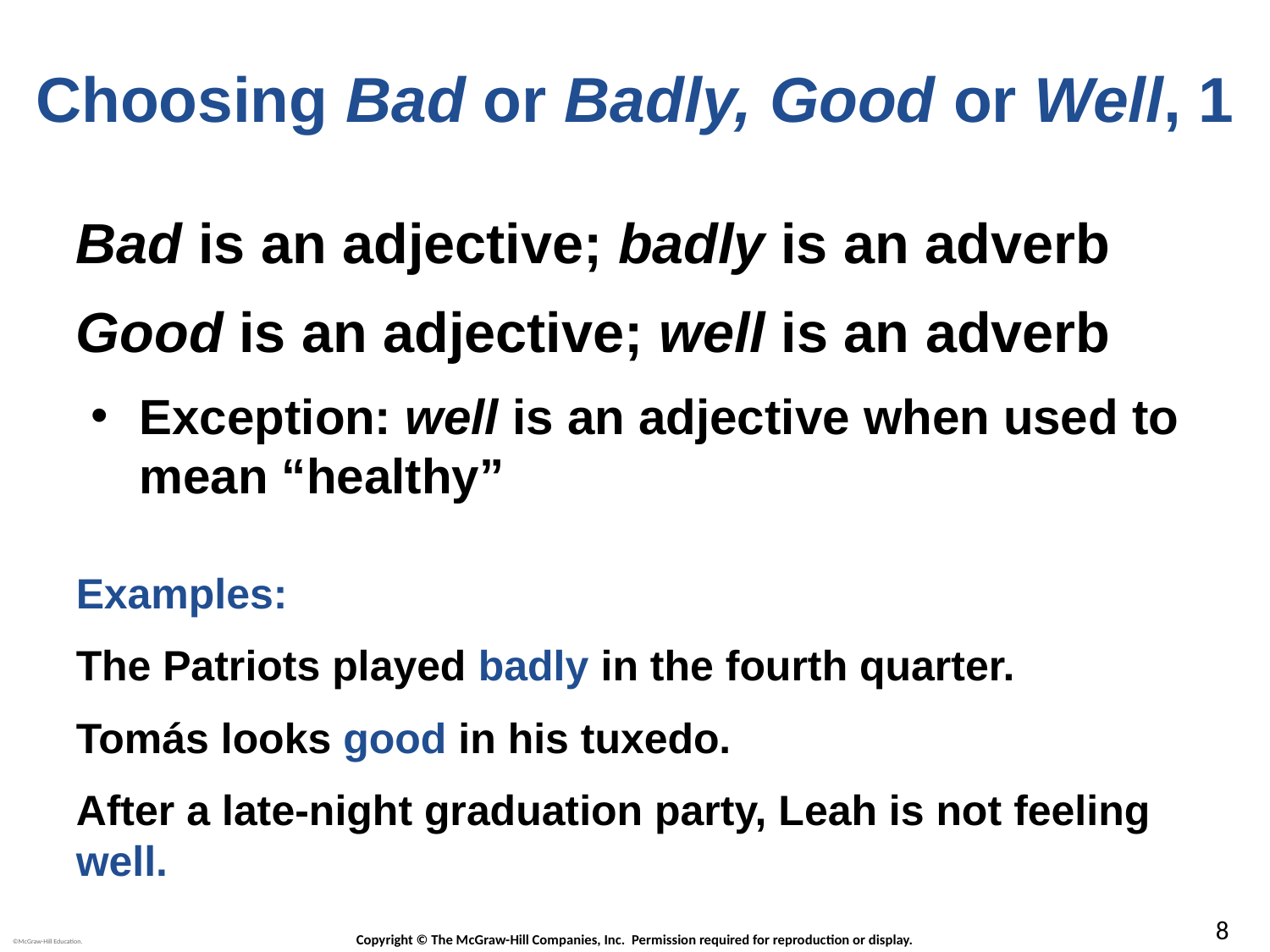

# Choosing Bad or Badly, Good or Well, 1
Bad is an adjective; badly is an adverb
Good is an adjective; well is an adverb
Exception: well is an adjective when used to mean “healthy”
Examples:
The Patriots played badly in the fourth quarter.
Tomás looks good in his tuxedo.
After a late-night graduation party, Leah is not feeling well.